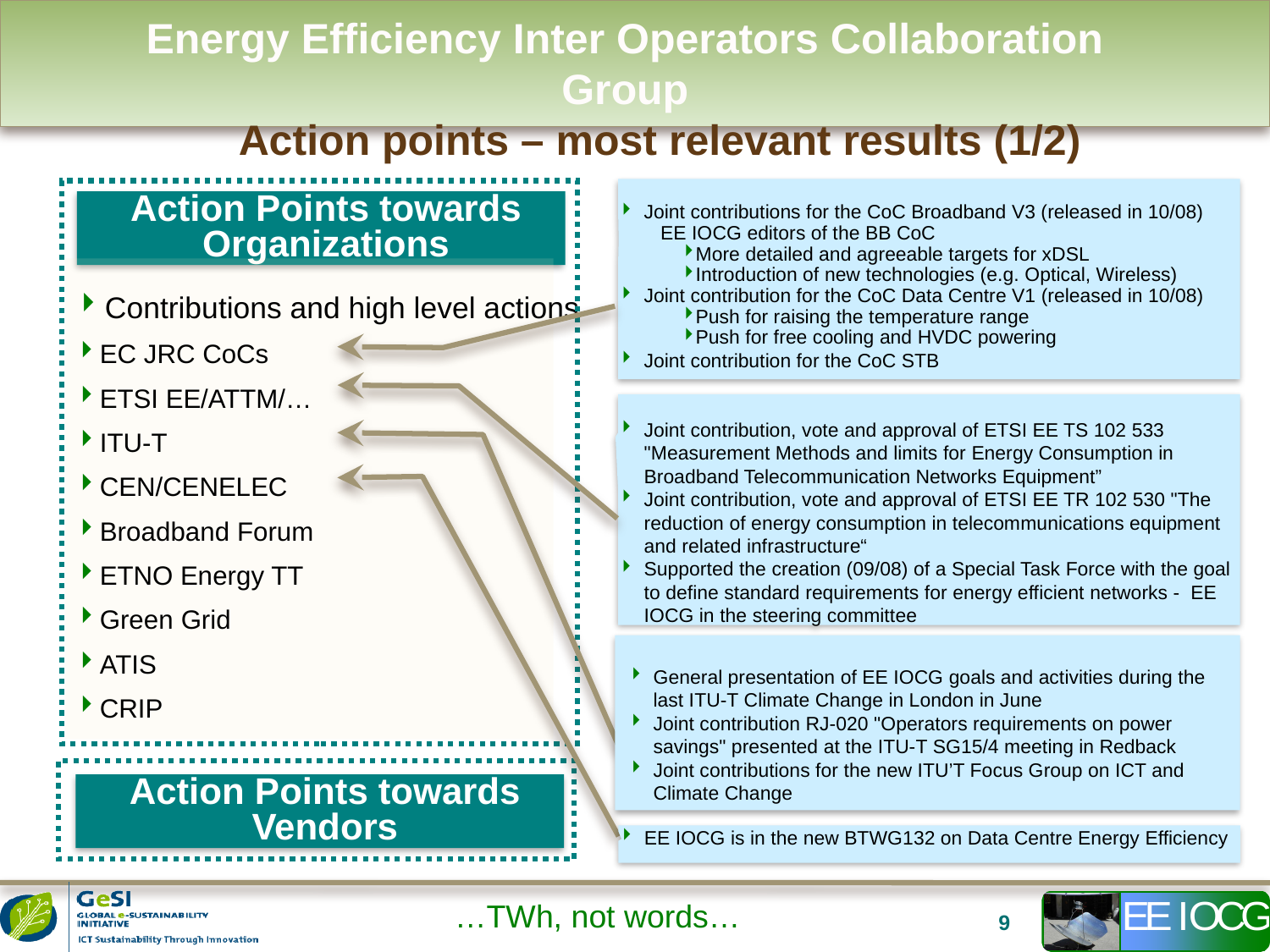

Energy Efficiency Inter Operators Collaboration Group
   	Action points – most relevant results (1/2)

Joint contributions for the CoC Broadband V3 (released in 10/08)          EE IOCG editors of the BB CoC
More detailed and agreeable targets for xDSL
Introduction of new technologies (e.g. Optical, Wireless)
Joint contribution for the CoC Data Centre V1 (released in 10/08)
Push for raising the temperature range
Push for free cooling and HVDC powering
Joint contribution for the CoC STB

Action Points towards Organizations
Contributions and high level actions
EC JRC CoCs
ETSI EE/ATTM/…
ITU-T
CEN/CENELEC
Broadband Forum
ETNO Energy TT
Green Grid
ATIS
CRIP

Joint contribution, vote and approval of ETSI EE TS 102 533 "Measurement Methods and limits for Energy Consumption in Broadband Telecommunication Networks Equipment”
Joint contribution, vote and approval of ETSI EE TR 102 530 "The reduction of energy consumption in telecommunications equipment and related infrastructure“
Supported the creation (09/08) of a Special Task Force with the goal to define standard requirements for energy efficient networks -  EE IOCG in the steering committee

General presentation of EE IOCG goals and activities during the last ITU-T Climate Change in London in June
Joint contribution RJ-020 "Operators requirements on power savings" presented at the ITU-T SG15/4 meeting in Redback
Joint contributions for the new ITU’T Focus Group on ICT and Climate Change

Action Points towards Vendors
EE IOCG is in the new BTWG132 on Data Centre Energy Efficiency
…TWh, not words…
9